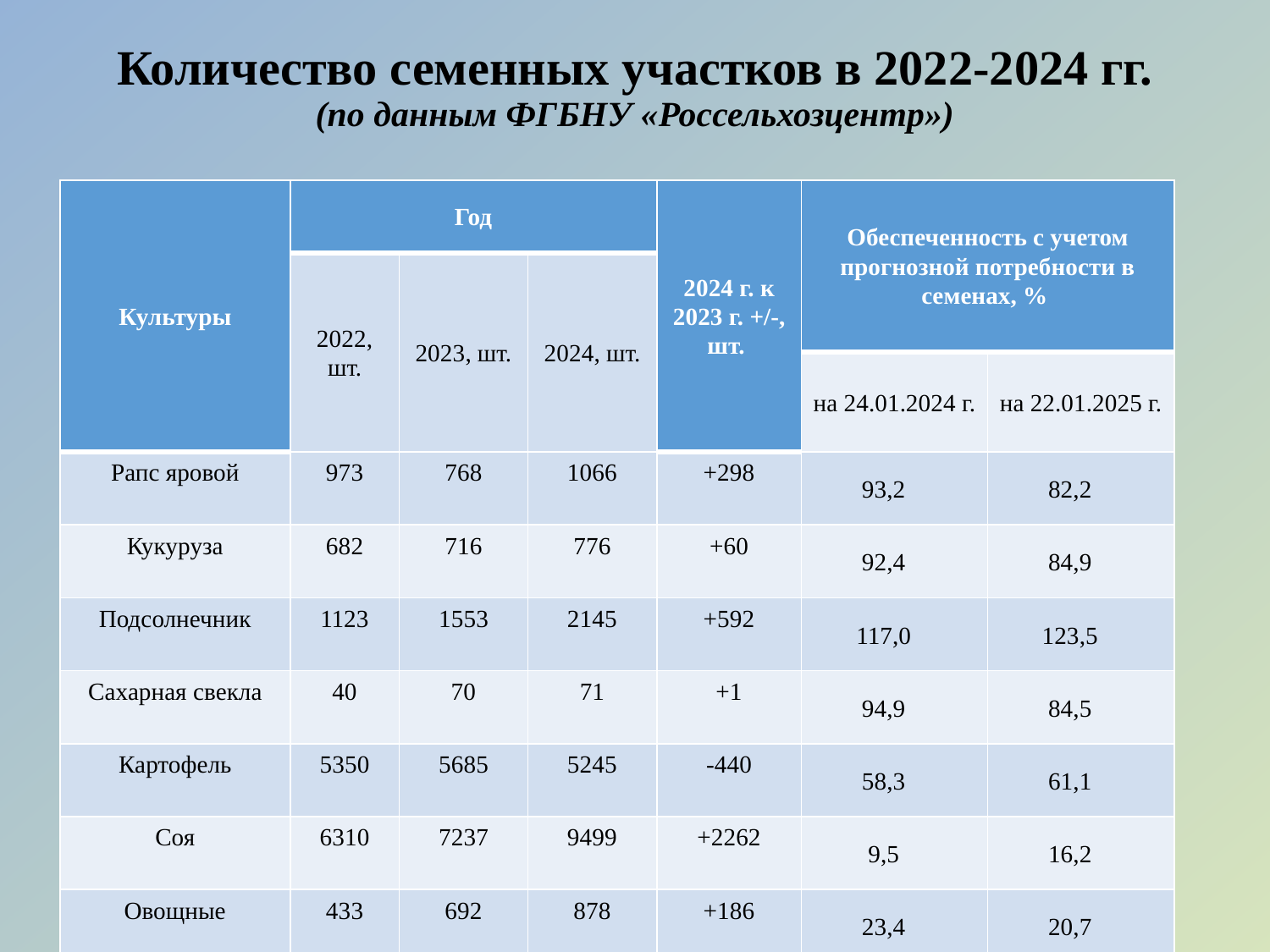

# Количество семенных участков в 2022-2024 гг. (по данным ФГБНУ «Россельхозцентр»)
| Культуры | Год |  |  | 2024 г. к 2023 г. +/-, шт. | Обеспеченность с учетом прогнозной потребности в семенах, % |  |
| --- | --- | --- | --- | --- | --- | --- |
|  | 2022, шт. | 2023, шт. | 2024, шт. |  |  |  |
|  |  |  |  |  | на 24.01.2024 г. | на 22.01.2025 г. |
| Рапс яровой | 973 | 768 | 1066 | +298 | 93,2 | 82,2 |
| Кукуруза | 682 | 716 | 776 | +60 | 92,4 | 84,9 |
| Подсолнечник | 1123 | 1553 | 2145 | +592 | 117,0 | 123,5 |
| Сахарная свекла | 40 | 70 | 71 | +1 | 94,9 | 84,5 |
| Картофель | 5350 | 5685 | 5245 | -440 | 58,3 | 61,1 |
| Соя | 6310 | 7237 | 9499 | +2262 | 9,5 | 16,2 |
| Овощные | 433 | 692 | 878 | +186 | 23,4 | 20,7 |
10